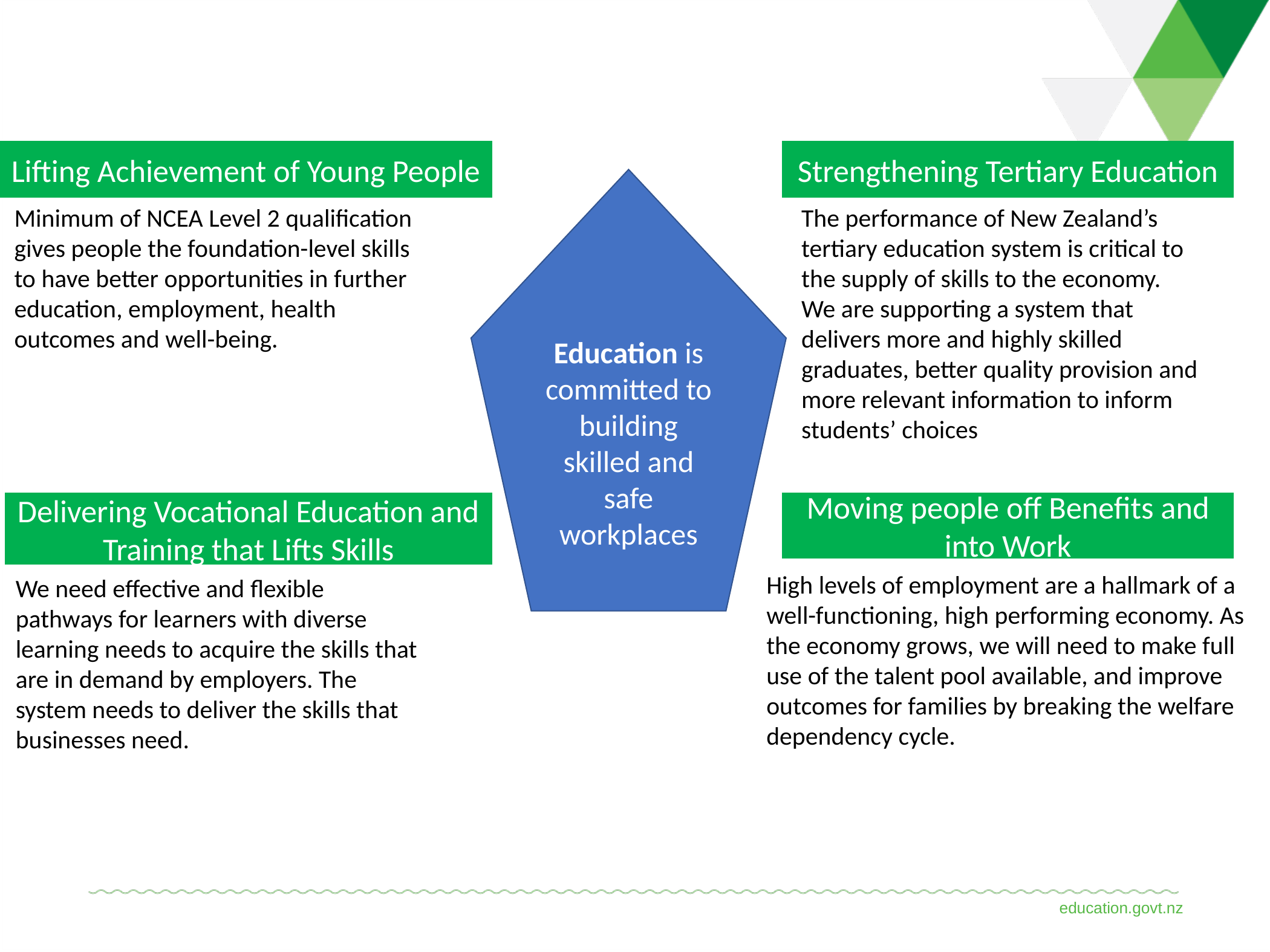

Lifting Achievement of Young People
Strengthening Tertiary Education
Education is committed to building skilled and safe workplaces
Minimum of NCEA Level 2 qualification gives people the foundation-level skills to have better opportunities in further education, employment, health outcomes and well-being.
The performance of New Zealand’s tertiary education system is critical to the supply of skills to the economy.  We are supporting a system that delivers more and highly skilled graduates, better quality provision and more relevant information to inform students’ choices
Delivering Vocational Education and Training that Lifts Skills
Moving people off Benefits and into Work
High levels of employment are a hallmark of a well-functioning, high performing economy. As the economy grows, we will need to make full use of the talent pool available, and improve outcomes for families by breaking the welfare dependency cycle.
We need effective and flexible pathways for learners with diverse learning needs to acquire the skills that are in demand by employers. The system needs to deliver the skills that businesses need.